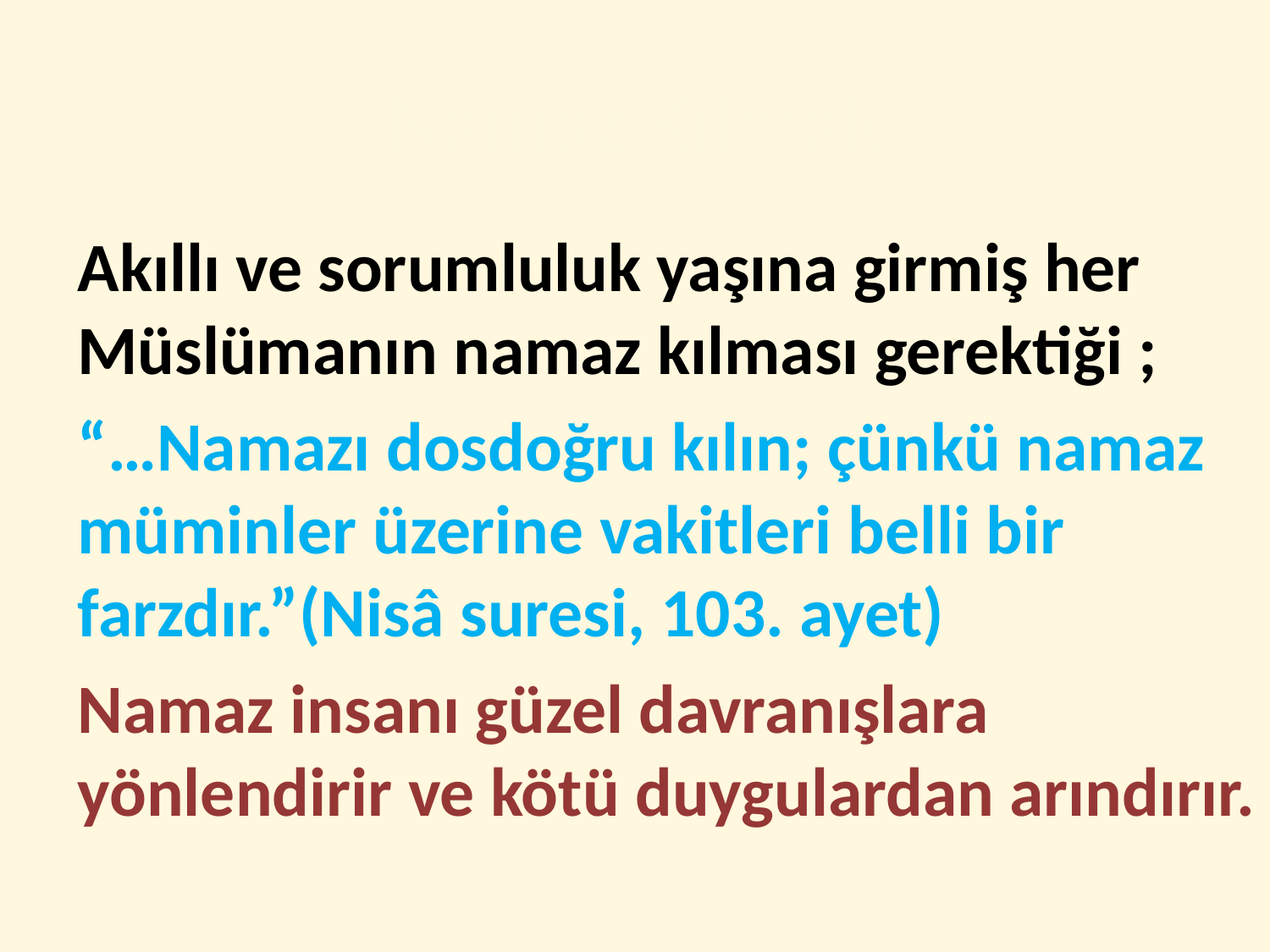

# Namaz Kılmak
Akıllı ve sorumluluk yaşına girmiş her Müslümanın namaz kılması gerektiği ;
“…Namazı dosdoğru kılın; çünkü namaz müminler üzerine vakitleri belli bir farzdır.”(Nisâ suresi, 103. ayet)
Namaz insanı güzel davranışlara yönlendirir ve kötü duygulardan arındırır.